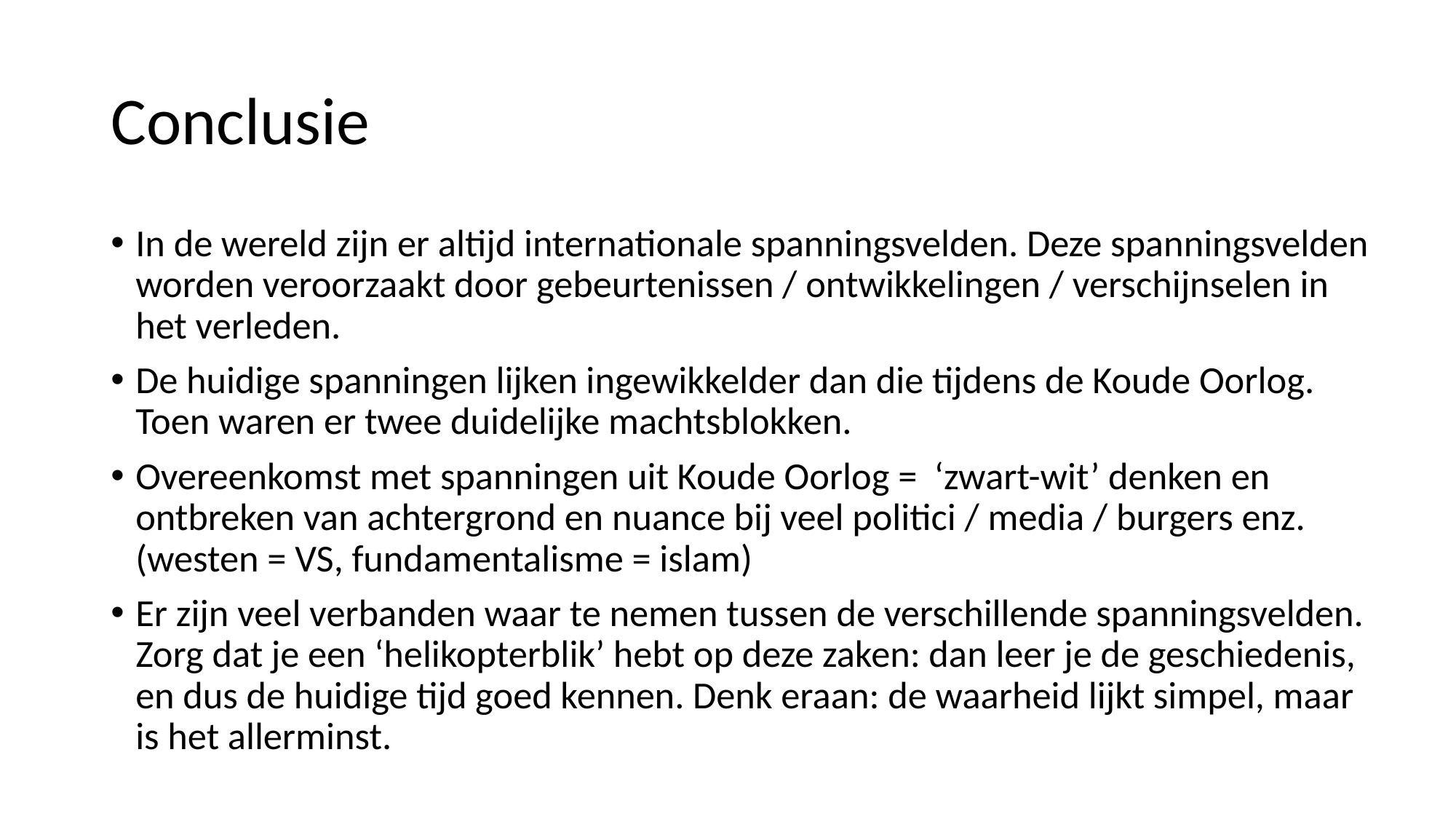

# Conclusie
In de wereld zijn er altijd internationale spanningsvelden. Deze spanningsvelden worden veroorzaakt door gebeurtenissen / ontwikkelingen / verschijnselen in het verleden.
De huidige spanningen lijken ingewikkelder dan die tijdens de Koude Oorlog. Toen waren er twee duidelijke machtsblokken.
Overeenkomst met spanningen uit Koude Oorlog =  ‘zwart-wit’ denken en ontbreken van achtergrond en nuance bij veel politici / media / burgers enz. (westen = VS, fundamentalisme = islam)
Er zijn veel verbanden waar te nemen tussen de verschillende spanningsvelden. Zorg dat je een ‘helikopterblik’ hebt op deze zaken: dan leer je de geschiedenis, en dus de huidige tijd goed kennen. Denk eraan: de waarheid lijkt simpel, maar is het allerminst.